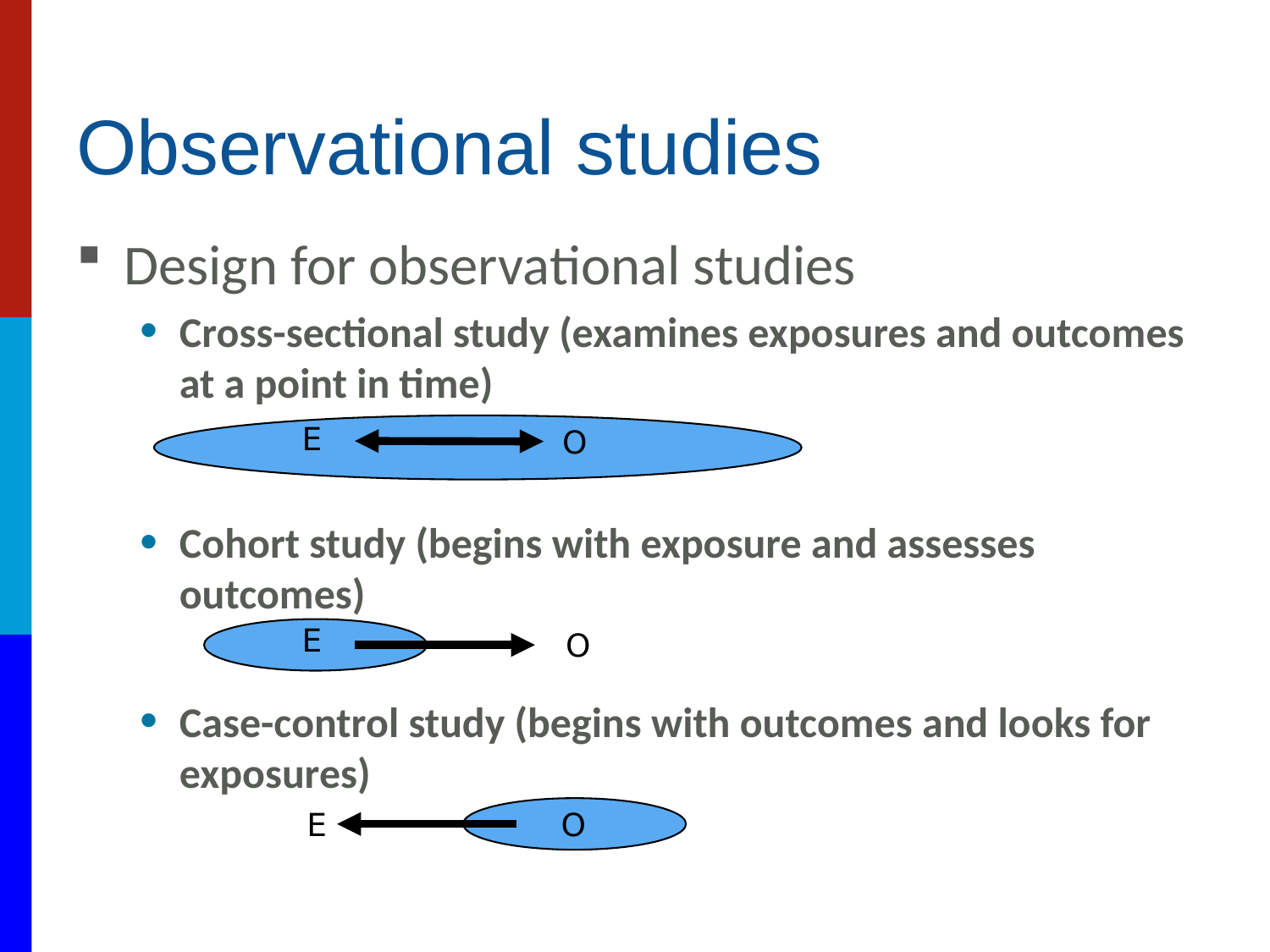

# Observational studies
Design for observational studies
Cross-sectional study (examines exposures and outcomes at a point in time)

Cohort study (begins with exposure and assesses outcomes)

Case-control study (begins with outcomes and looks for exposures)
E

O
E
O

E

O